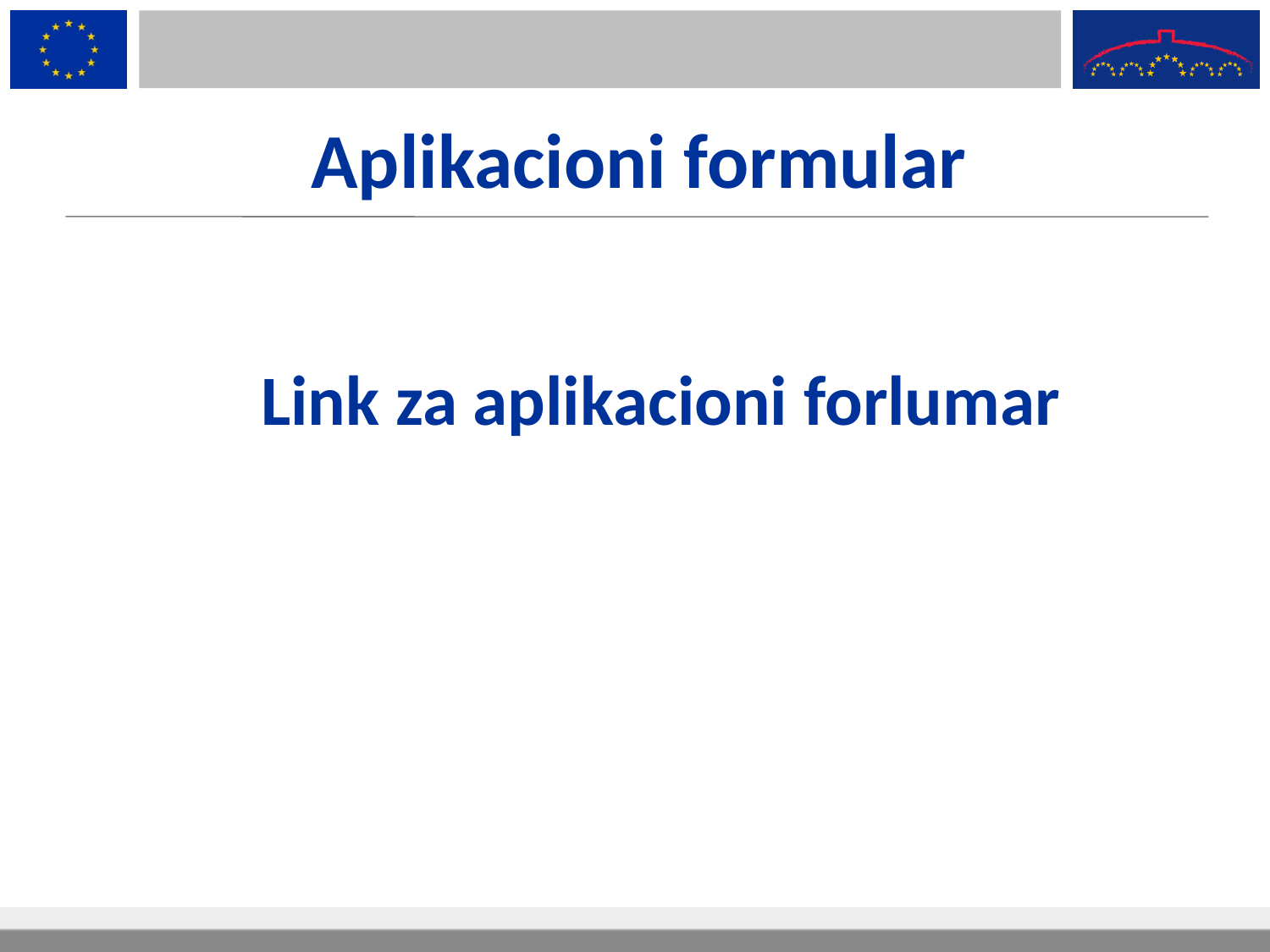

# Aplikacioni formular
Link za aplikacioni forlumar